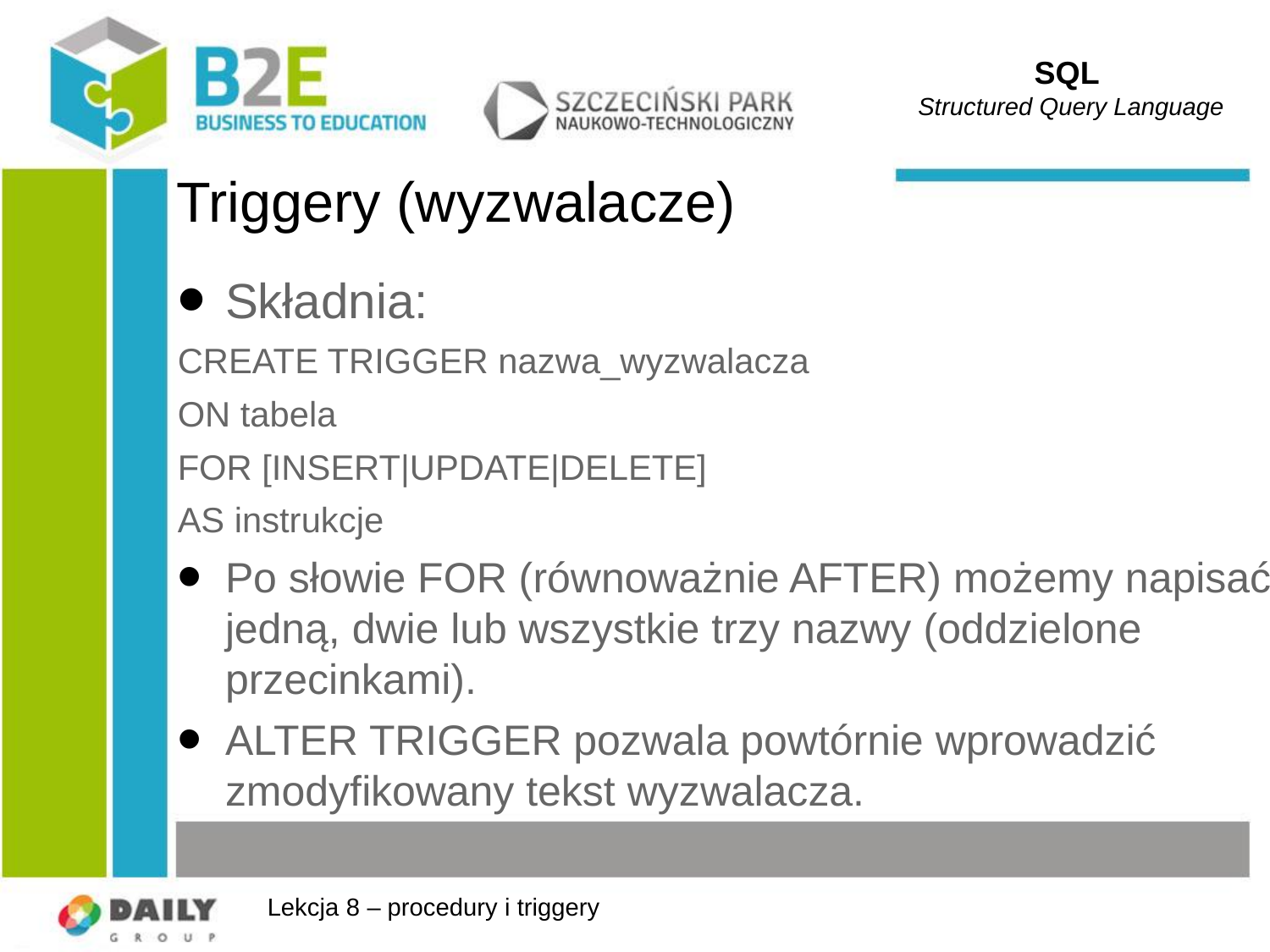

SQL
Structured Query Language
# Triggery (wyzwalacze)
Składnia:
CREATE TRIGGER nazwa_wyzwalacza
ON tabela
FOR [INSERT|UPDATE|DELETE]
AS instrukcje
Po słowie FOR (równoważnie AFTER) możemy napisać jedną, dwie lub wszystkie trzy nazwy (oddzielone przecinkami).
ALTER TRIGGER pozwala powtórnie wprowadzić zmodyfikowany tekst wyzwalacza.

Lekcja 8 – procedury i triggery